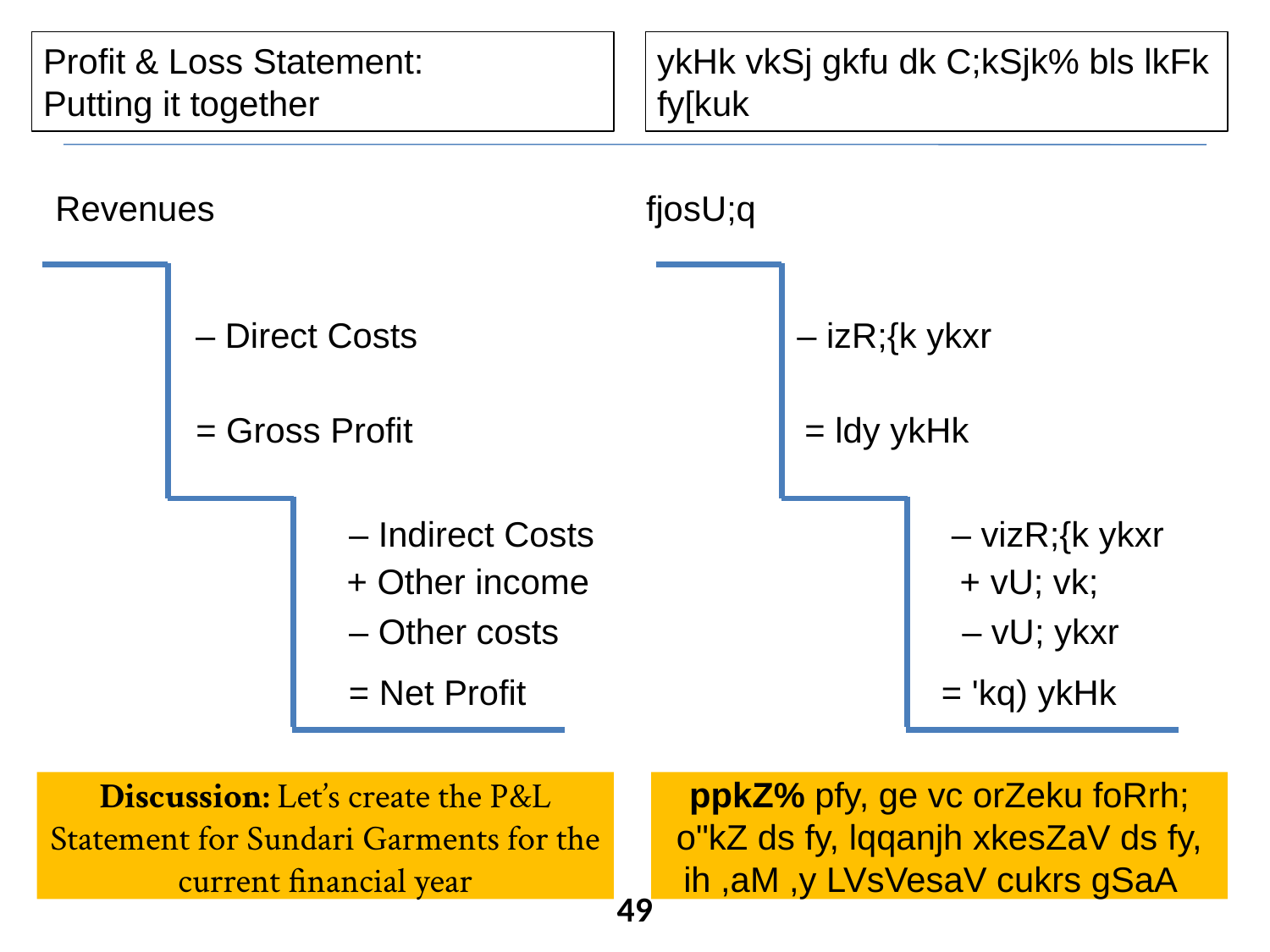

# Profit & Loss Statement: Putting it together
ykHk vkSj gkfu dk C;kSjk% bls lkFk fy[kuk
Revenues
– Direct Costs
= Gross Profit
– Indirect Costs
= Net Profit
+ Other income
fjosU;q
– izR;{k ykxr
= ldy ykHk
– vizR;{k ykxr
= 'kq) ykHk
+ vU; vk;
– Other costs
– vU; ykxr
Discussion: Let’s create the P&L Statement for Sundari Garments for the current financial year
ppkZ% pfy, ge vc orZeku foRrh; o"kZ ds fy, lqqanjh xkesZaV ds fy, ih ,aM ,y LVsVesaV cukrs gSaA
49